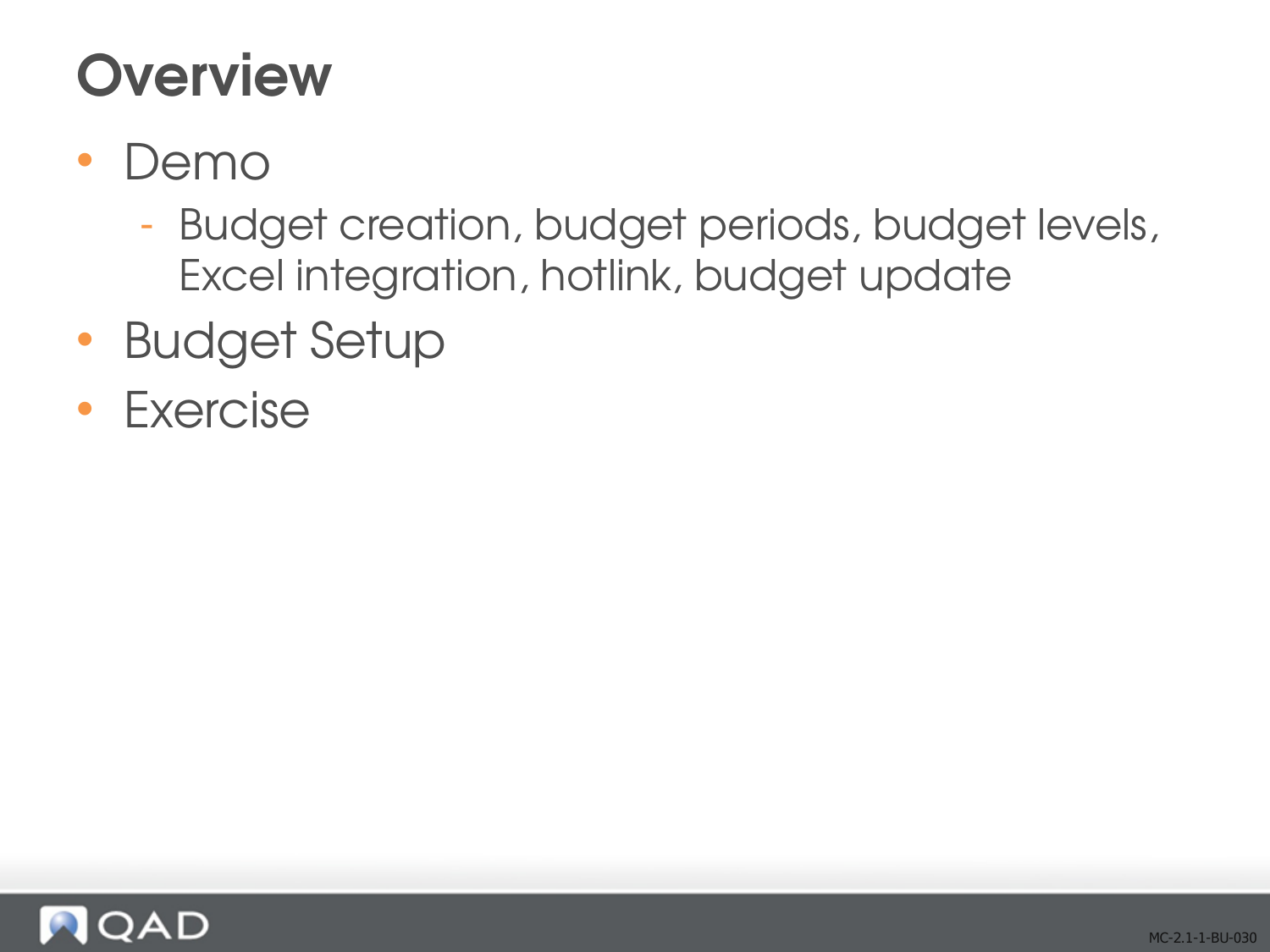

# Overview
Demo
Budget creation, budget periods, budget levels, Excel integration, hotlink, budget update
Budget Setup
Exercise

MC-2.1-1-BU-030